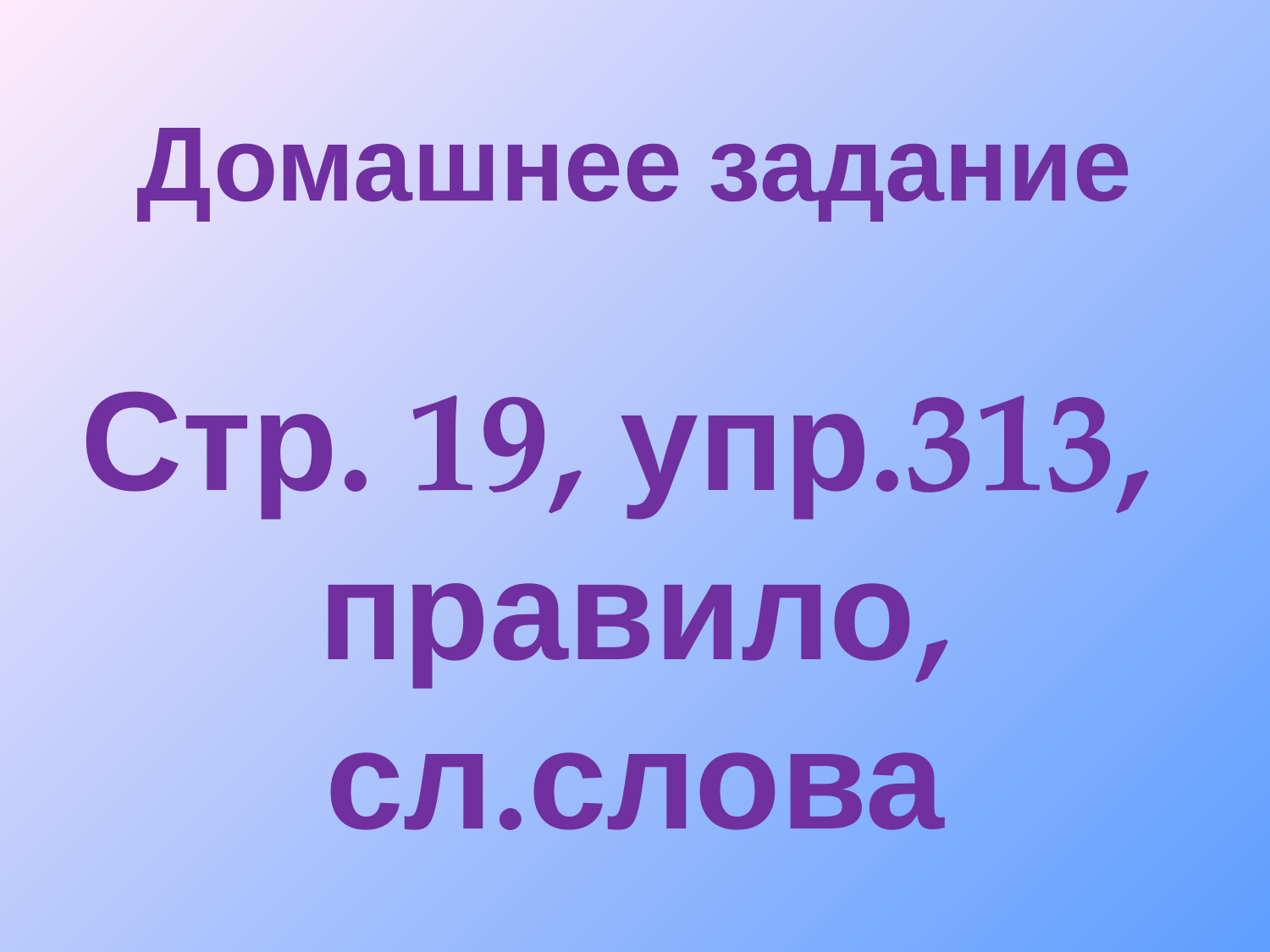

Домашнее задание

Стр. 19, упр.313,
правило, сл.слова